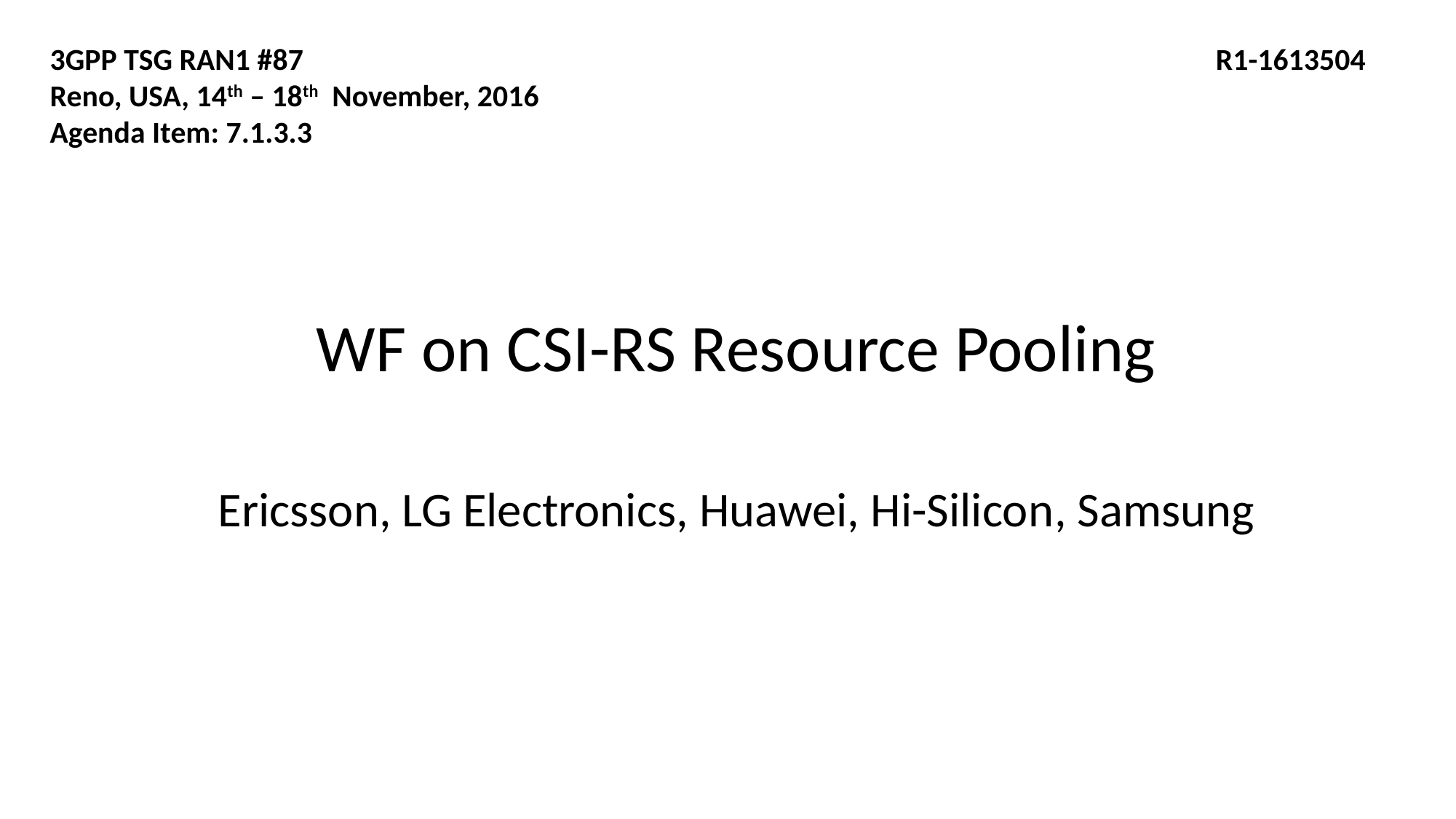

3GPP TSG RAN1 #87	R1-1613504
Reno, USA, 14th – 18th  November, 2016
Agenda Item: 7.1.3.3
# WF on CSI-RS Resource Pooling Ericsson, LG Electronics, Huawei, Hi-Silicon, Samsung